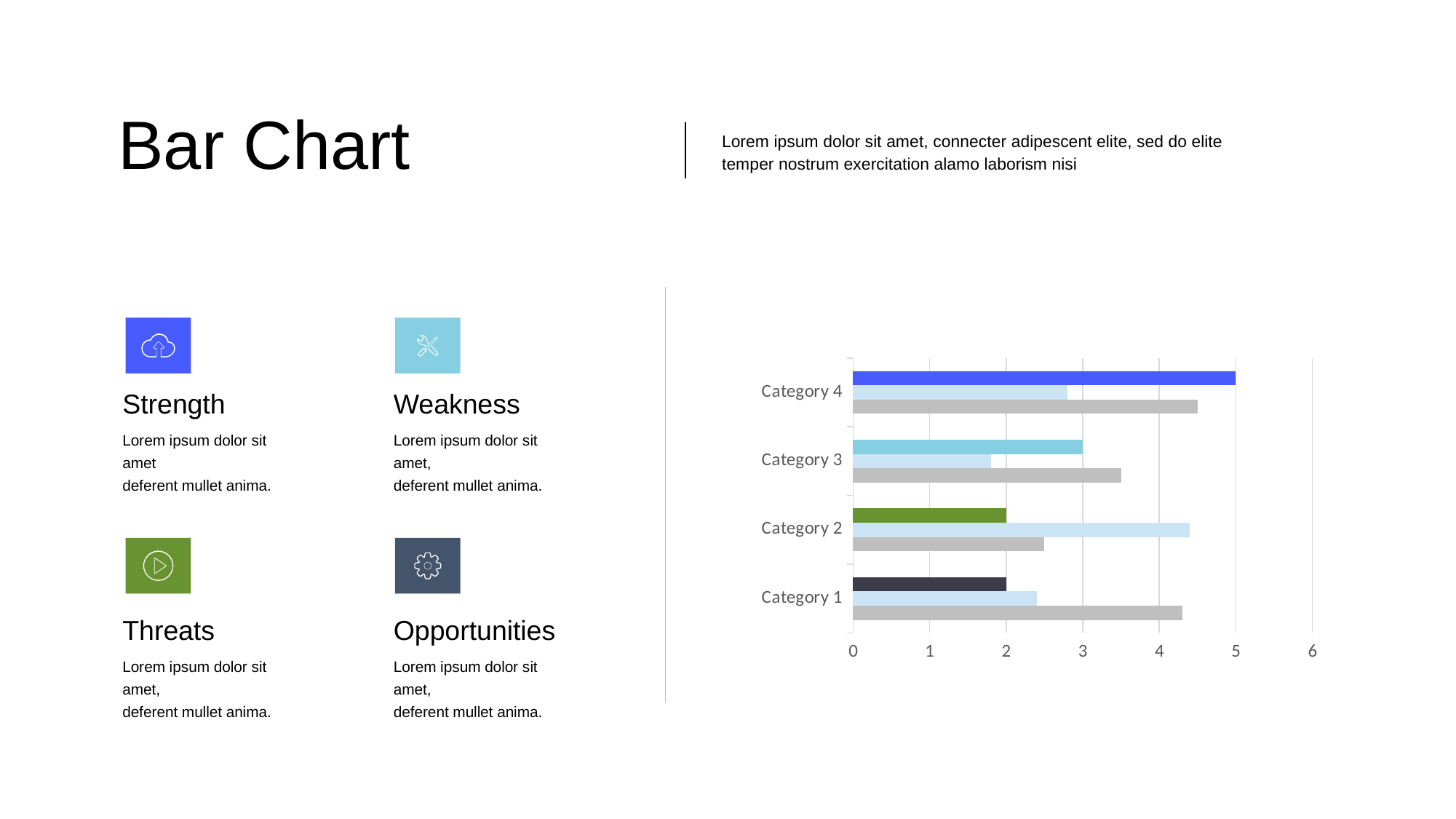

Bar Chart
Lorem ipsum dolor sit amet, connecter adipescent elite, sed do elite temper nostrum exercitation alamo laborism nisi

### Chart

| Category | Series 1 | Series 2 | Series 3 |
|---|---|---|---|
| Category 1 | 4.3 | 2.4 | 2.0 |
| Category 2 | 2.5 | 4.4 | 2.0 |
| Category 3 | 3.5 | 1.8 | 3.0 |
| Category 4 | 4.5 | 2.8 | 5.0 |
Strength
Weakness
Lorem ipsum dolor sit amet
deferent mullet anima.
Lorem ipsum dolor sit amet,
deferent mullet anima.

Threats
Opportunities
Lorem ipsum dolor sit amet,
deferent mullet anima.
Lorem ipsum dolor sit amet,
deferent mullet anima.